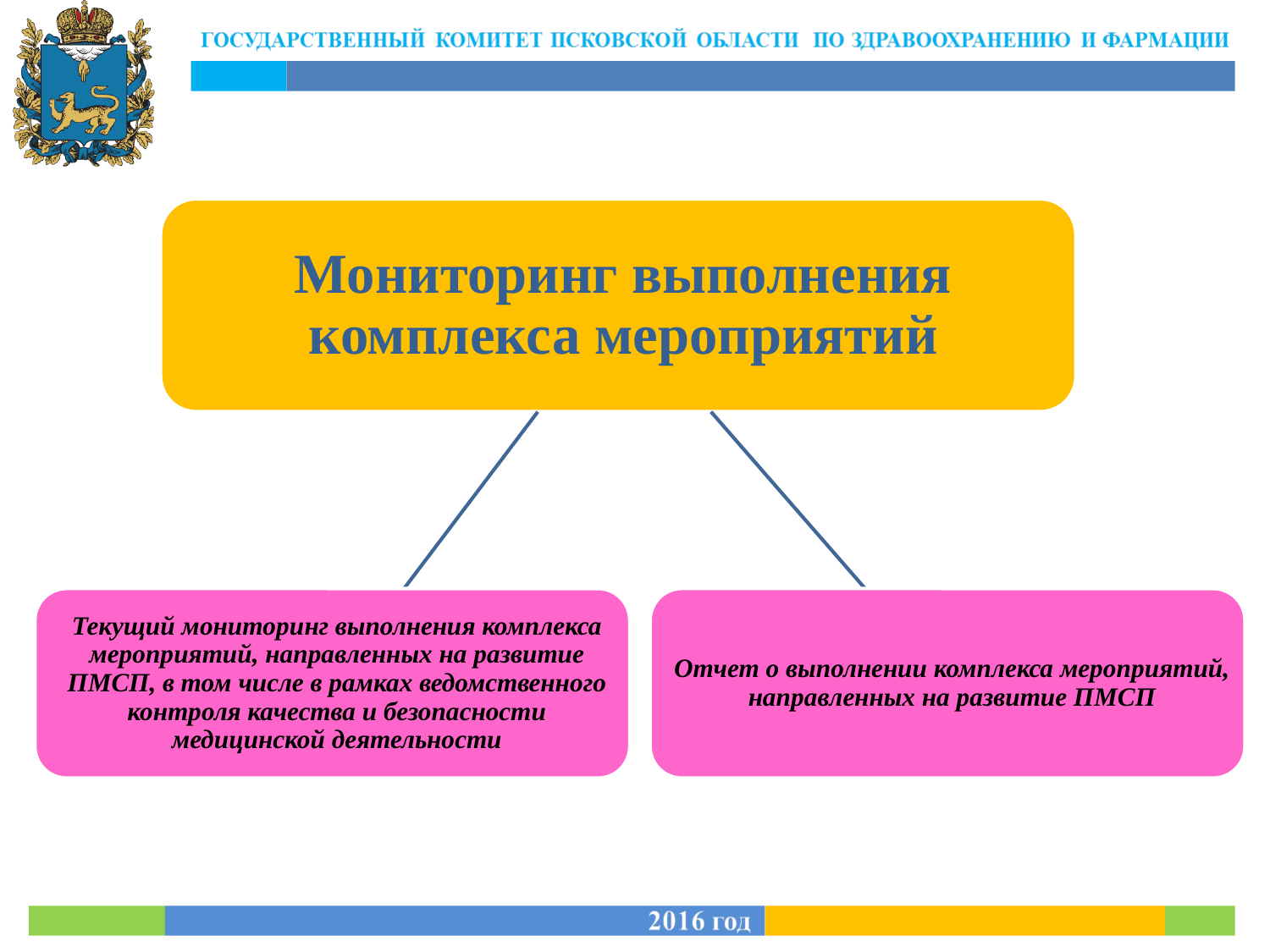

Мониторинг выполнения комплекса мероприятий
Текущий мониторинг выполнения комплекса мероприятий, направленных на развитие ПМСП, в том числе в рамках ведомственного контроля качества и безопасности медицинской деятельности
Отчет о выполнении комплекса мероприятий, направленных на развитие ПМСП